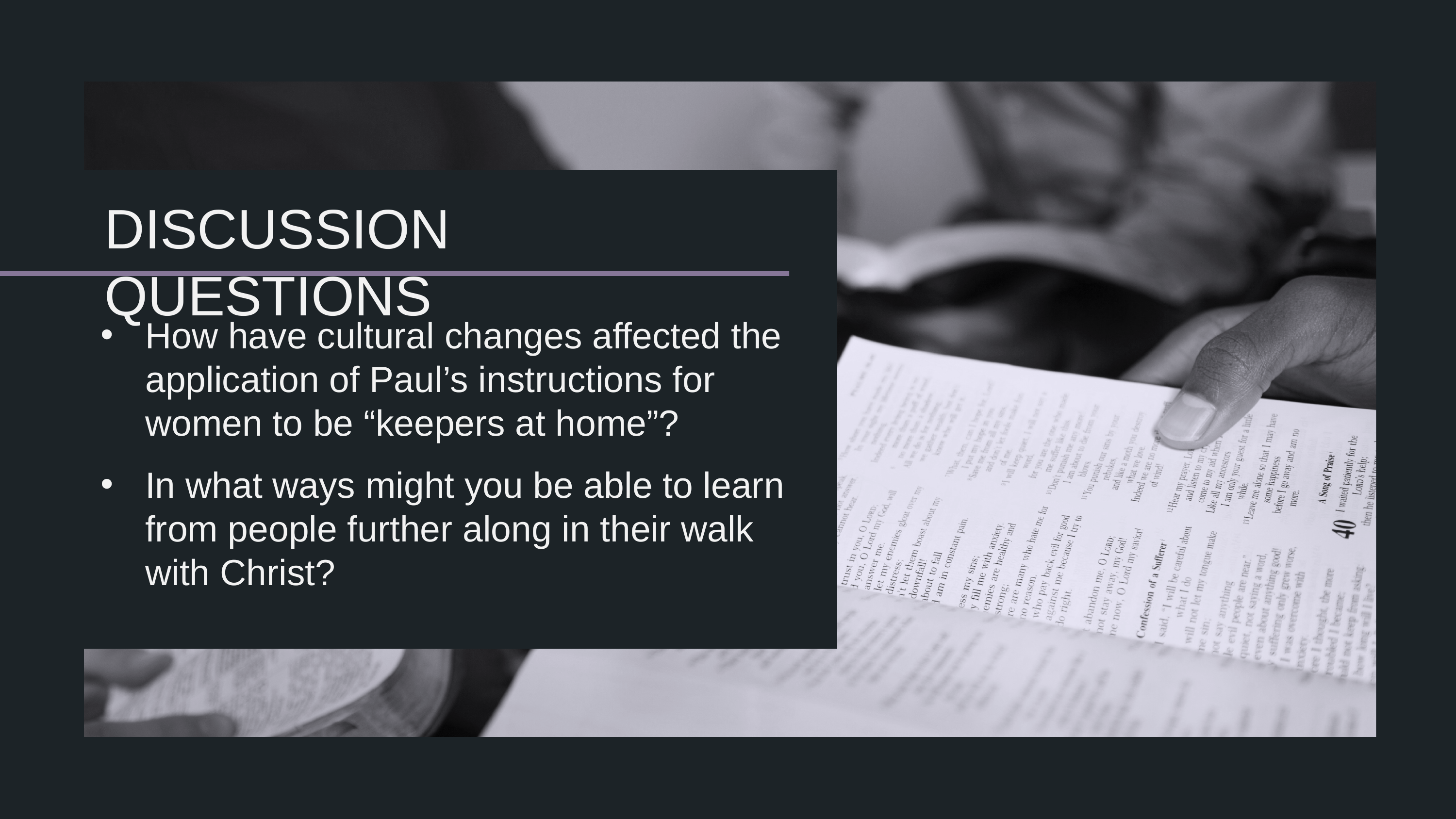

How have cultural changes affected the application of Paul’s instructions for women to be “keepers at home”?
In what ways might you be able to learn from people further along in their walk with Christ?